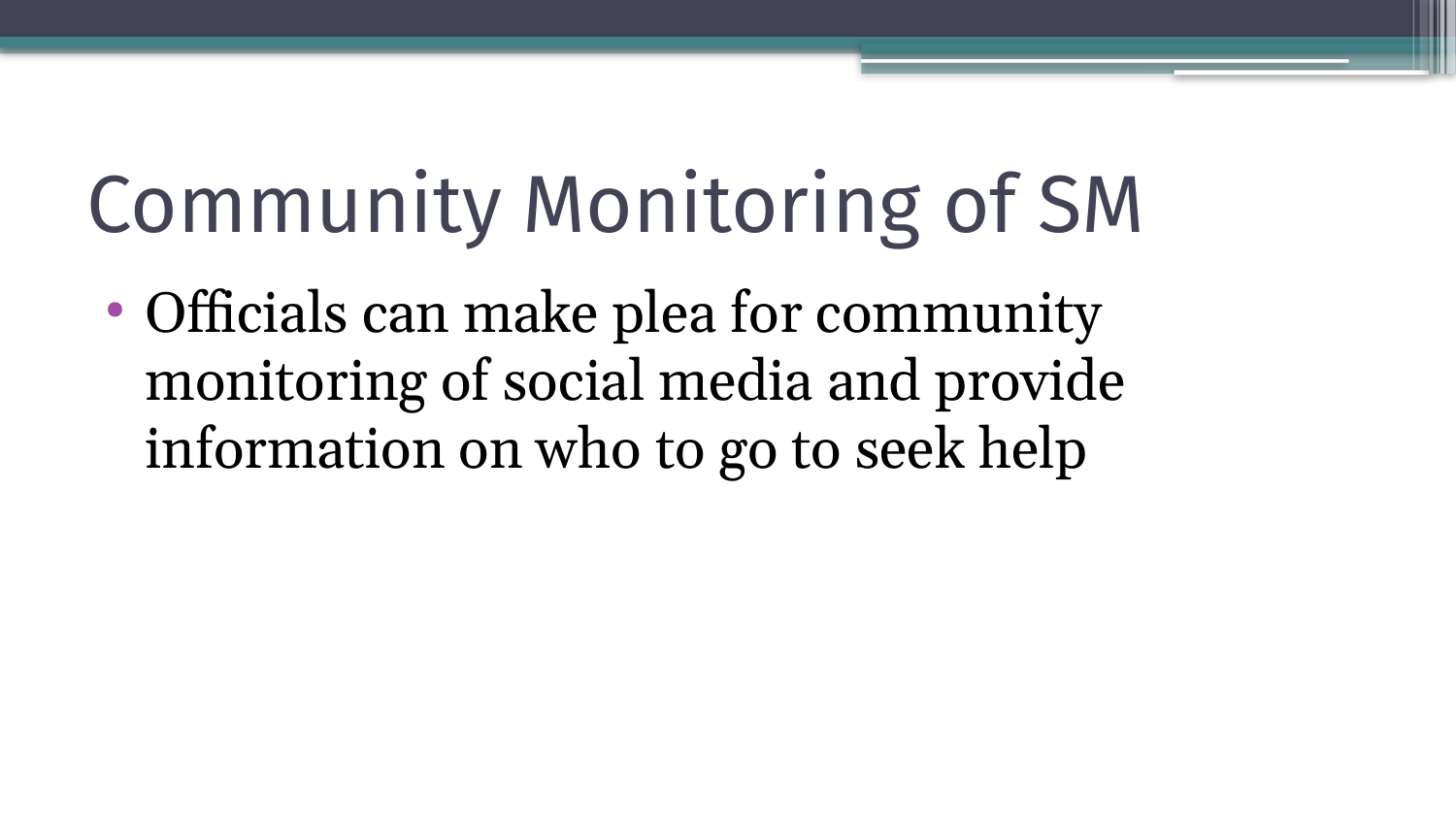

# Community Monitoring of SM
Officials can make plea for community monitoring of social media and provide information on who to go to seek help